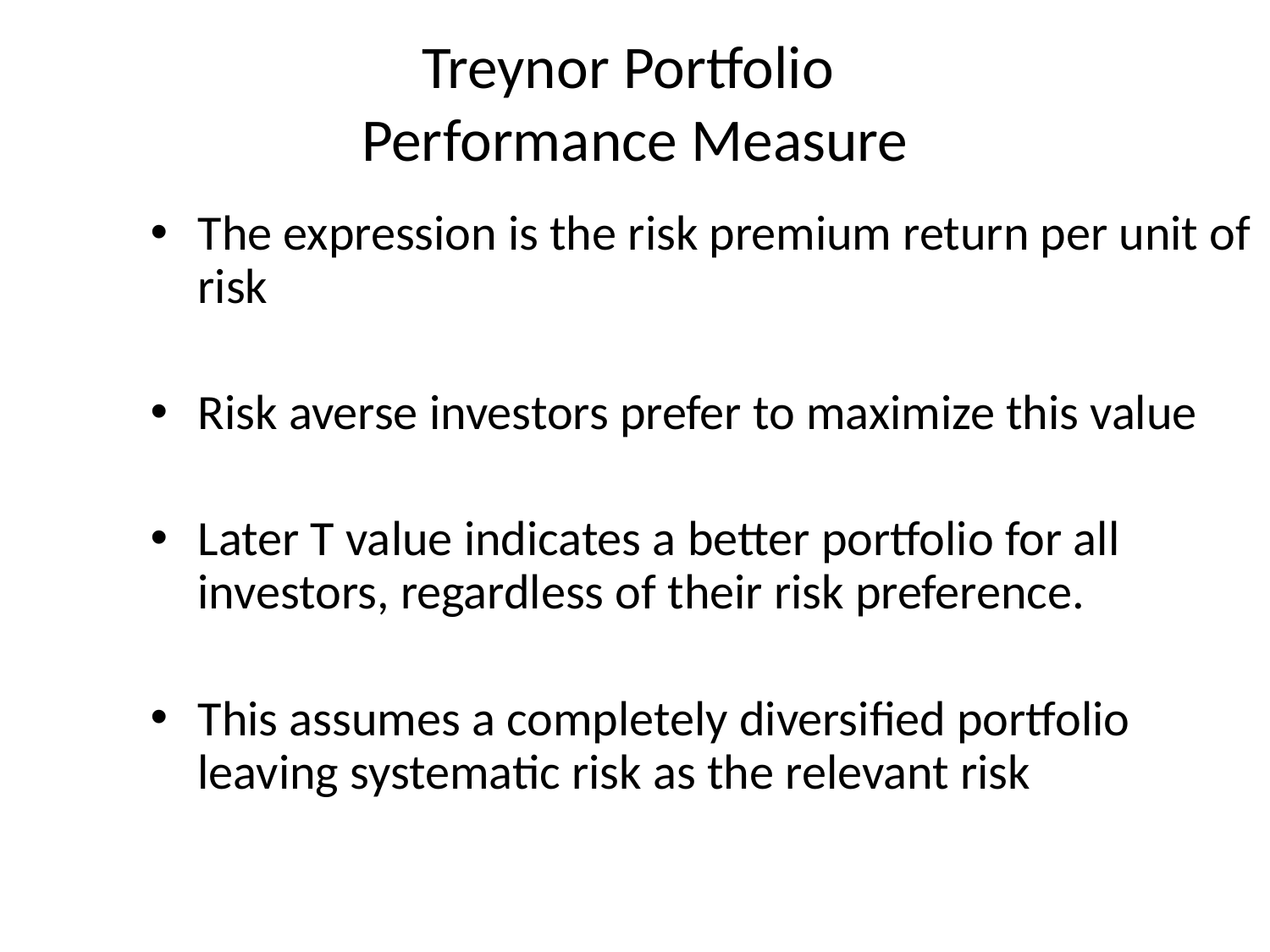

# Treynor Portfolio Performance Measure
The expression is the risk premium return per unit of risk

Risk averse investors prefer to maximize this value

Later T value indicates a better portfolio for all investors, regardless of their risk preference.

This assumes a completely diversified portfolio leaving systematic risk as the relevant risk